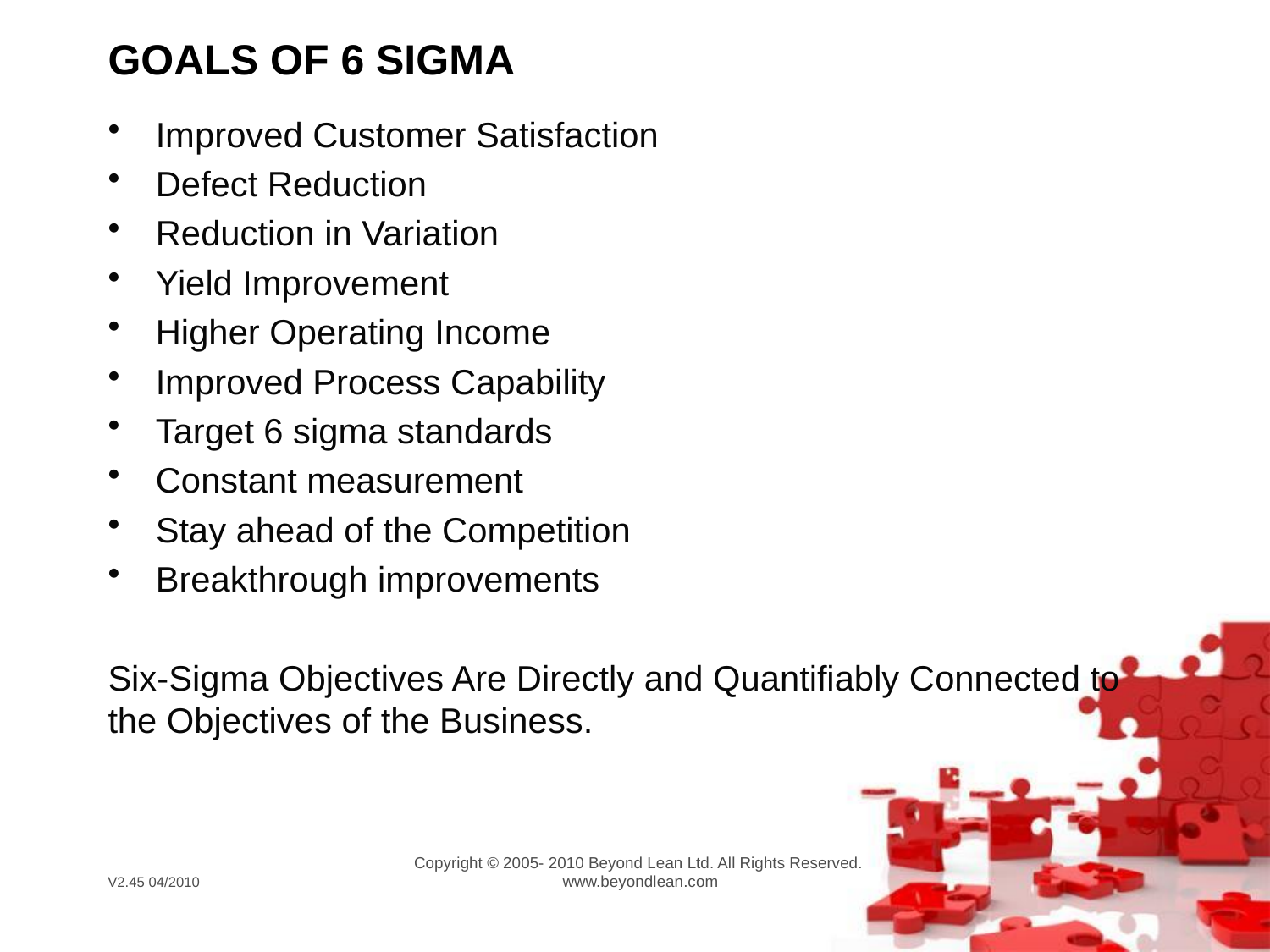

# GOALS OF 6 SIGMA
Improved Customer Satisfaction
Defect Reduction
Reduction in Variation
Yield Improvement
Higher Operating Income
Improved Process Capability
Target 6 sigma standards
Constant measurement
Stay ahead of the Competition
Breakthrough improvements

Six-Sigma Objectives Are Directly and Quantifiably Connected to the Objectives of the Business.